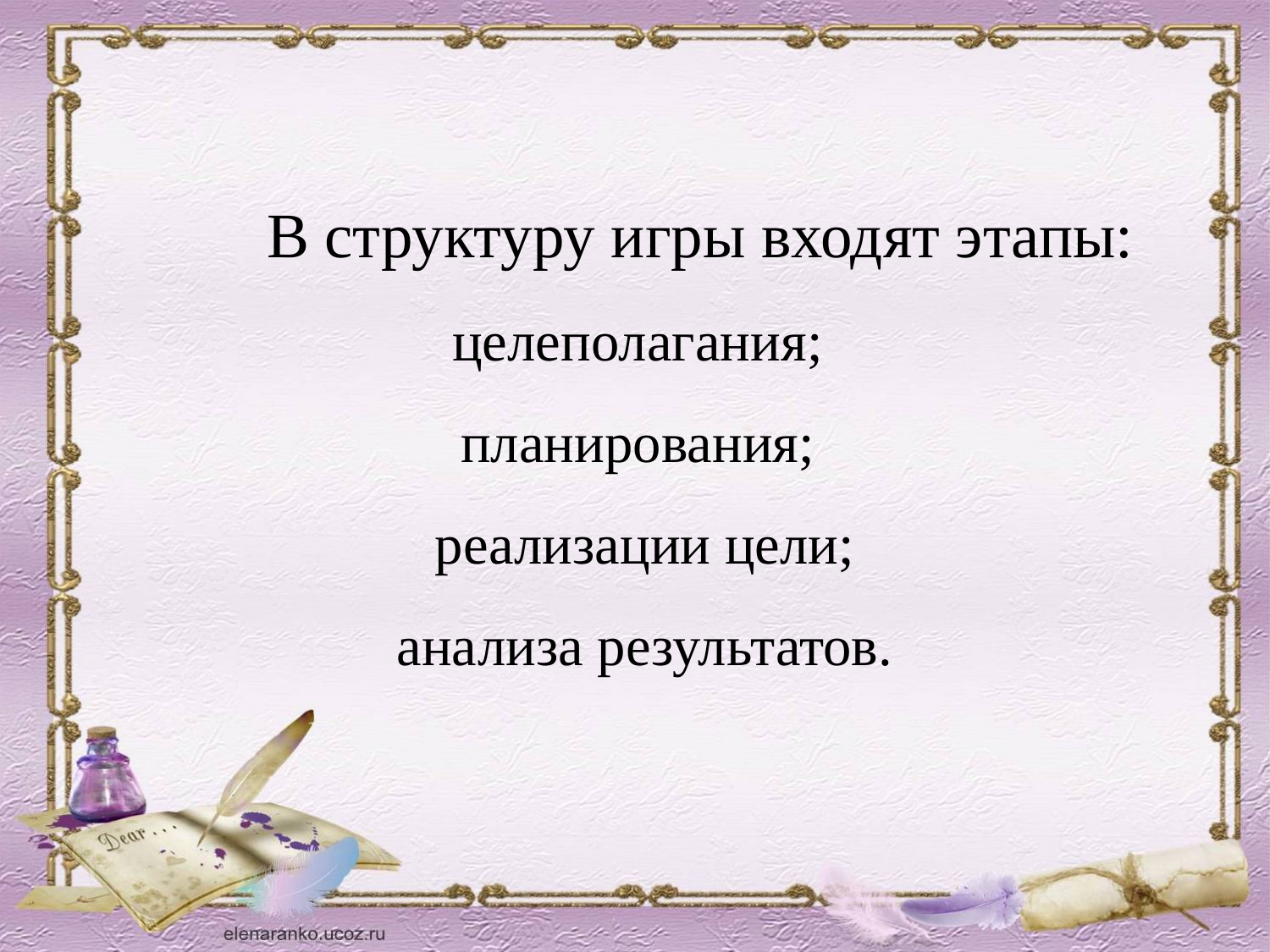

# В структуру игры входят этапы: целеполагания; планирования;  реализации цели; анализа результатов.